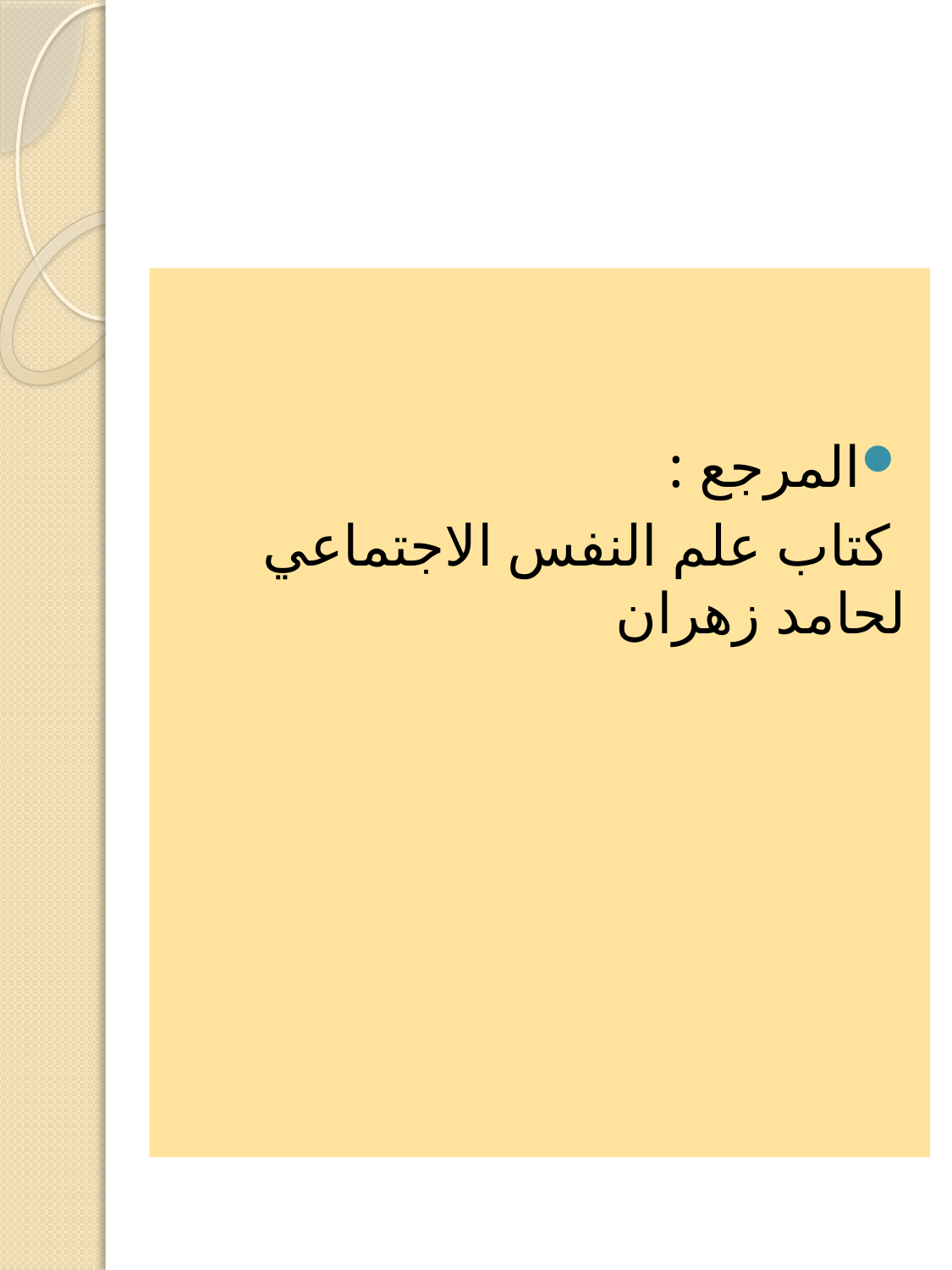

المرجع :
 كتاب علم النفس الاجتماعي لحامد زهران